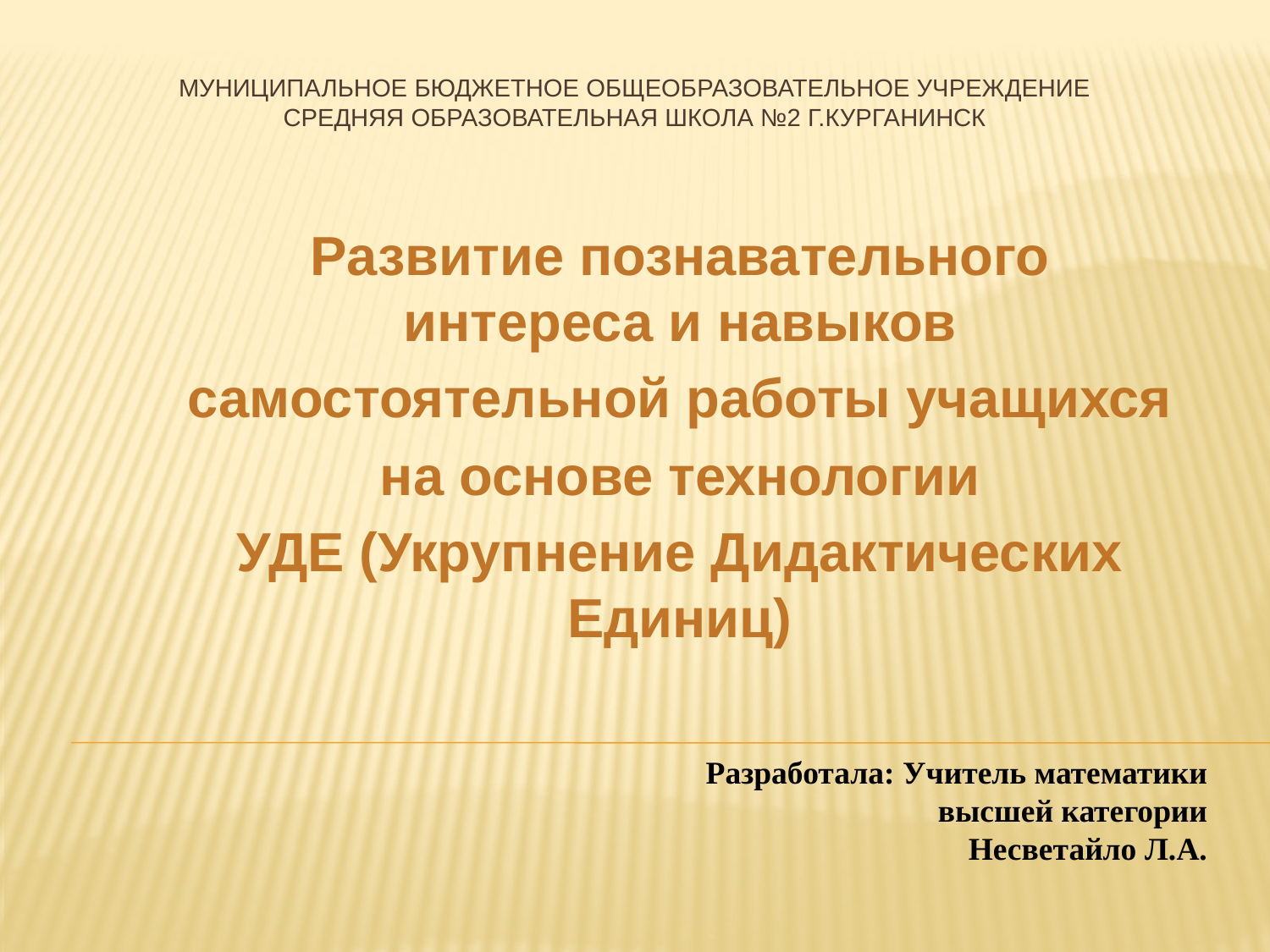

# Муниципальное Бюджетное Общеобразовательное Учреждение Средняя Образовательная Школа №2 г.Курганинск
Развитие познавательного интереса и навыков
самостоятельной работы учащихся
на основе технологии
УДЕ (Укрупнение Дидактических Единиц)

Разработала: Учитель математики высшей категории
Несветайло Л.А.